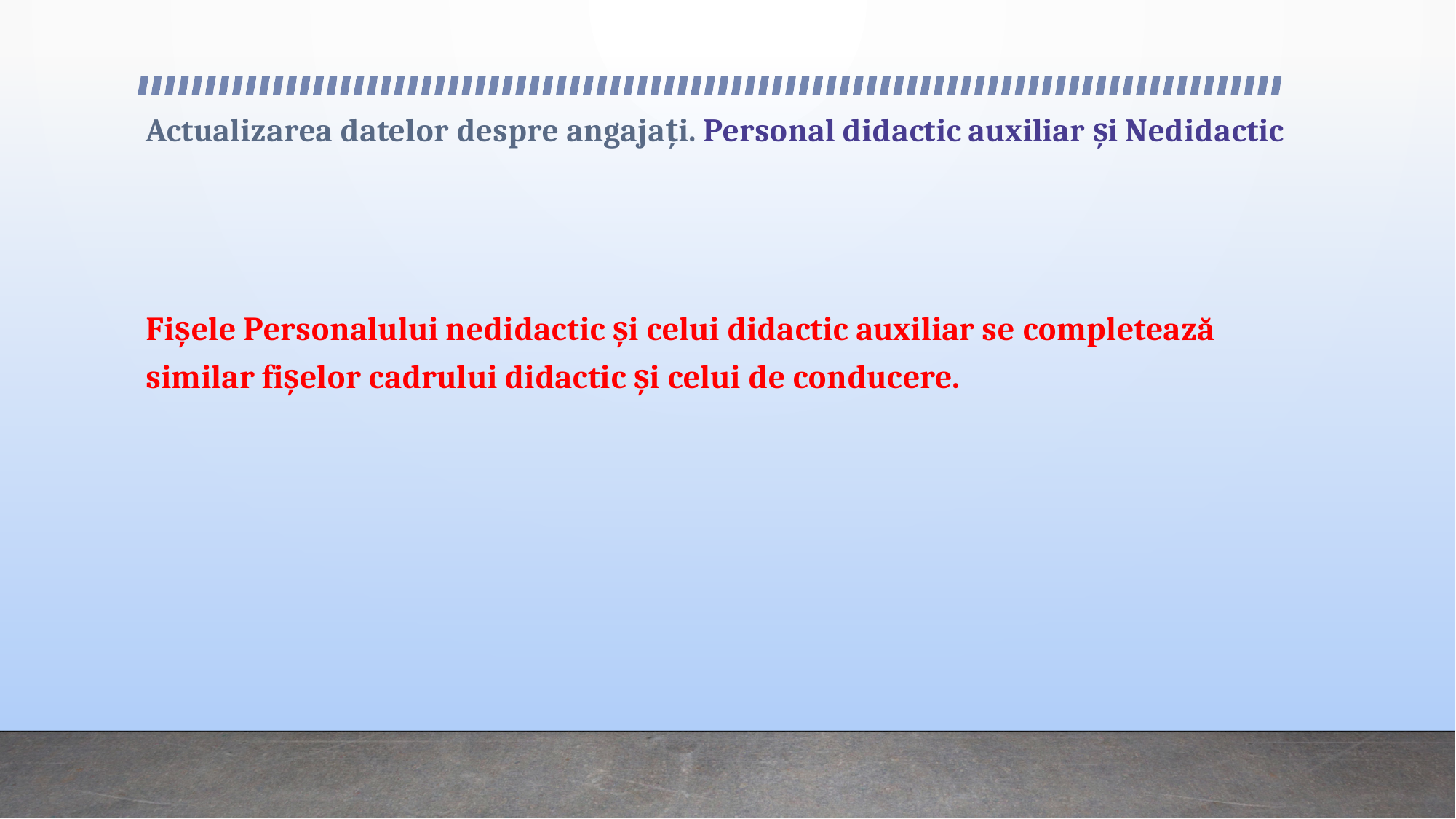

# Actualizarea datelor despre angajați. Personal didactic auxiliar și Nedidactic
Fișele Personalului nedidactic și celui didactic auxiliar se completează similar fișelor cadrului didactic și celui de conducere.